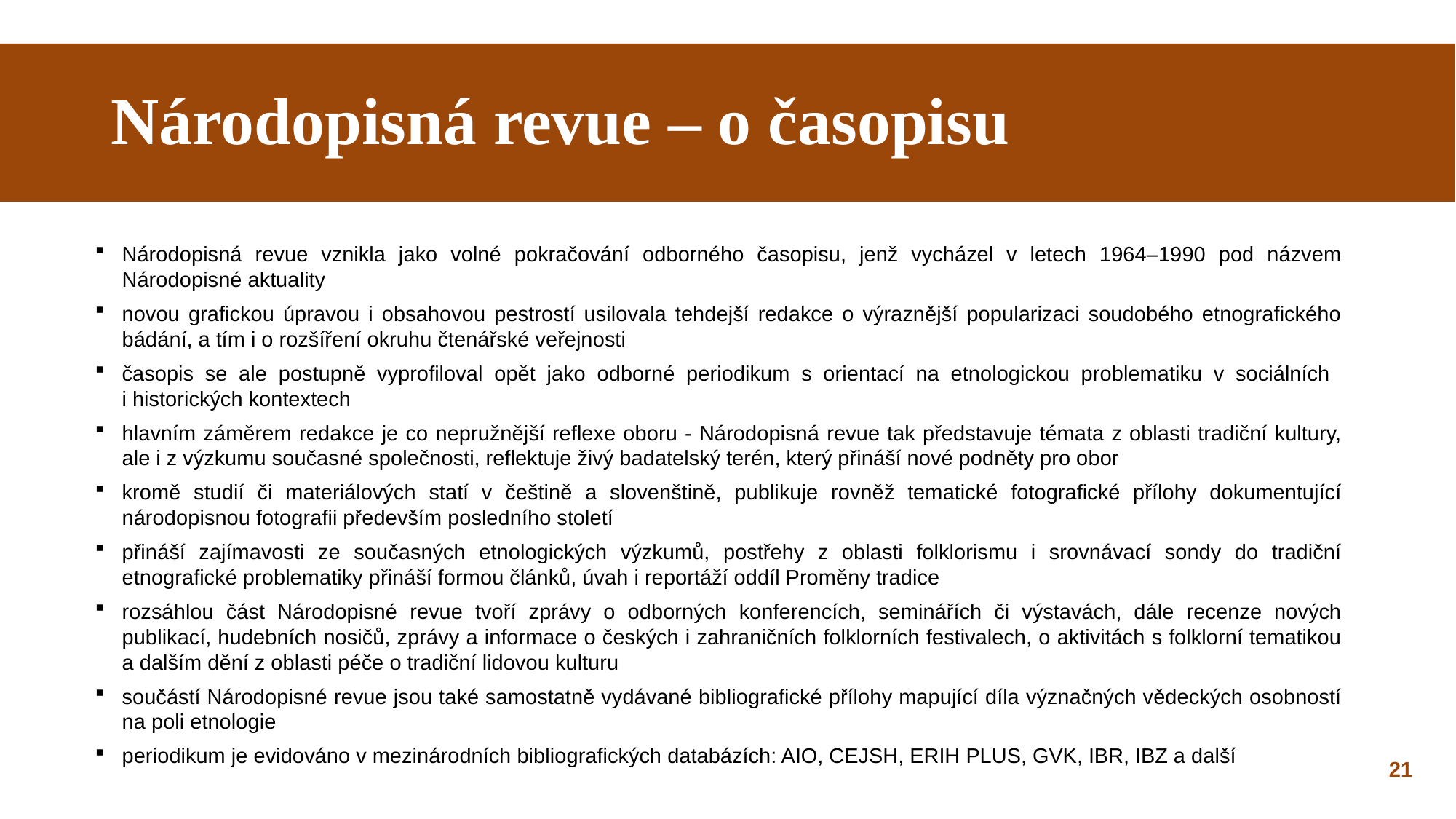

# Národopisná revue – o časopisu
Národopisná revue vznikla jako volné pokračování odborného časopisu, jenž vycházel v letech 1964–1990 pod názvem Národopisné aktuality
novou grafickou úpravou i obsahovou pestrostí usilovala tehdejší redakce o výraznější popularizaci soudobého etnografického bádání, a tím i o rozšíření okruhu čtenářské veřejnosti
časopis se ale postupně vyprofiloval opět jako odborné periodikum s orientací na etnologickou problematiku v sociálních
i historických kontextech
hlavním záměrem redakce je co nepružnější reflexe oboru - Národopisná revue tak představuje témata z oblasti tradiční kultury, ale i z výzkumu současné společnosti, reflektuje živý badatelský terén, který přináší nové podněty pro obor
kromě studií či materiálových statí v češtině a slovenštině, publikuje rovněž tematické fotografické přílohy dokumentující národopisnou fotografii především posledního století
přináší zajímavosti ze současných etnologických výzkumů, postřehy z oblasti folklorismu i srovnávací sondy do tradiční etnografické problematiky přináší formou článků, úvah i reportáží oddíl Proměny tradice
rozsáhlou část Národopisné revue tvoří zprávy o odborných konferencích, seminářích či výstavách, dále recenze nových publikací, hudebních nosičů, zprávy a informace o českých i zahraničních folklorních festivalech, o aktivitách s folklorní tematikou a dalším dění z oblasti péče o tradiční lidovou kulturu
součástí Národopisné revue jsou také samostatně vydávané bibliografické přílohy mapující díla význačných vědeckých osobností na poli etnologie
periodikum je evidováno v mezinárodních bibliografických databázích: AIO, CEJSH, ERIH PLUS, GVK, IBR, IBZ a další

21